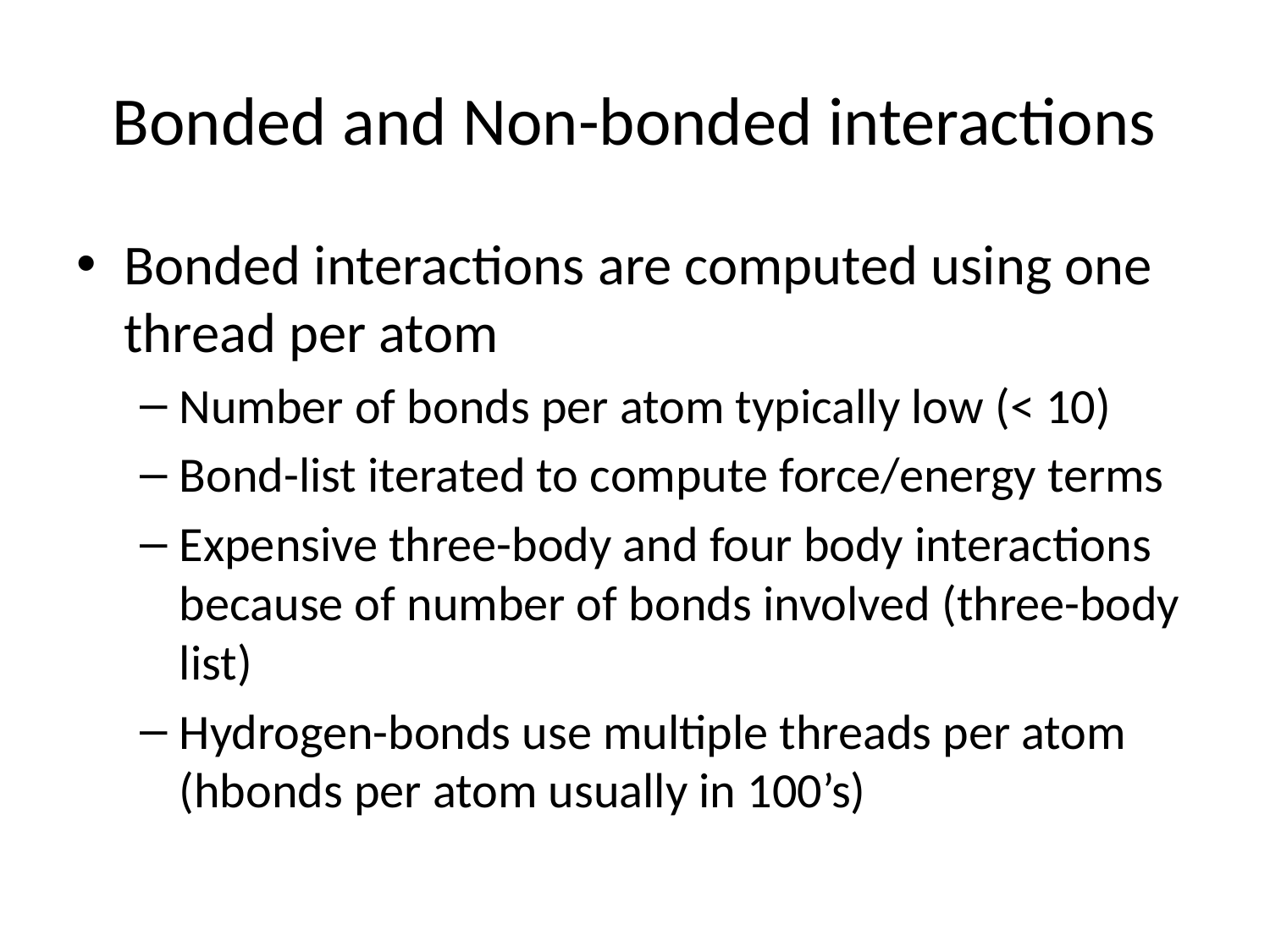

# Bonded and Non-bonded interactions
Bonded interactions are computed using one thread per atom
Number of bonds per atom typically low (< 10)
Bond-list iterated to compute force/energy terms
Expensive three-body and four body interactions because of number of bonds involved (three-body list)
Hydrogen-bonds use multiple threads per atom (hbonds per atom usually in 100’s)